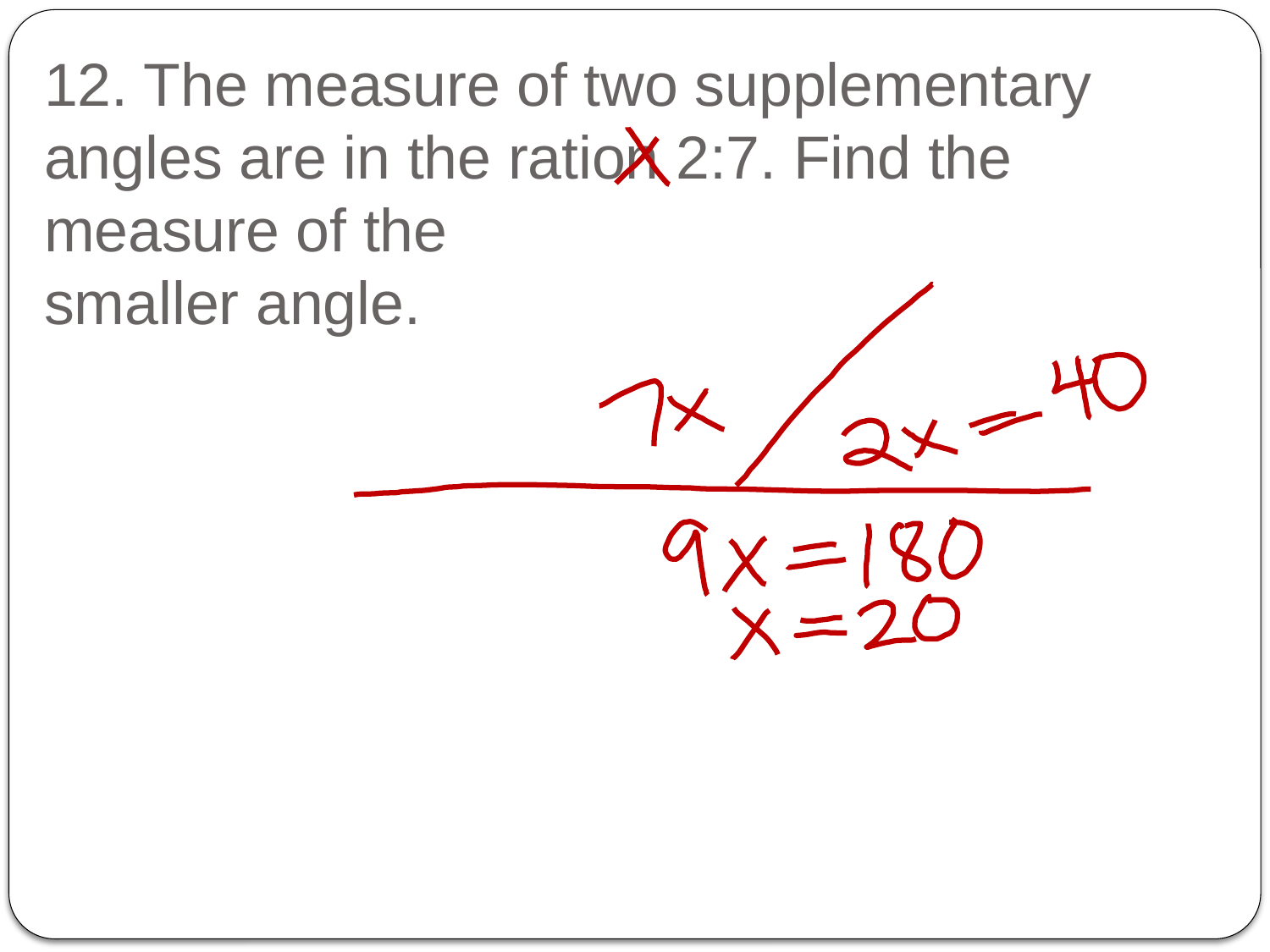

# 12. The measure of two supplementary angles are in the ration 2:7. Find the measure of the smaller angle.